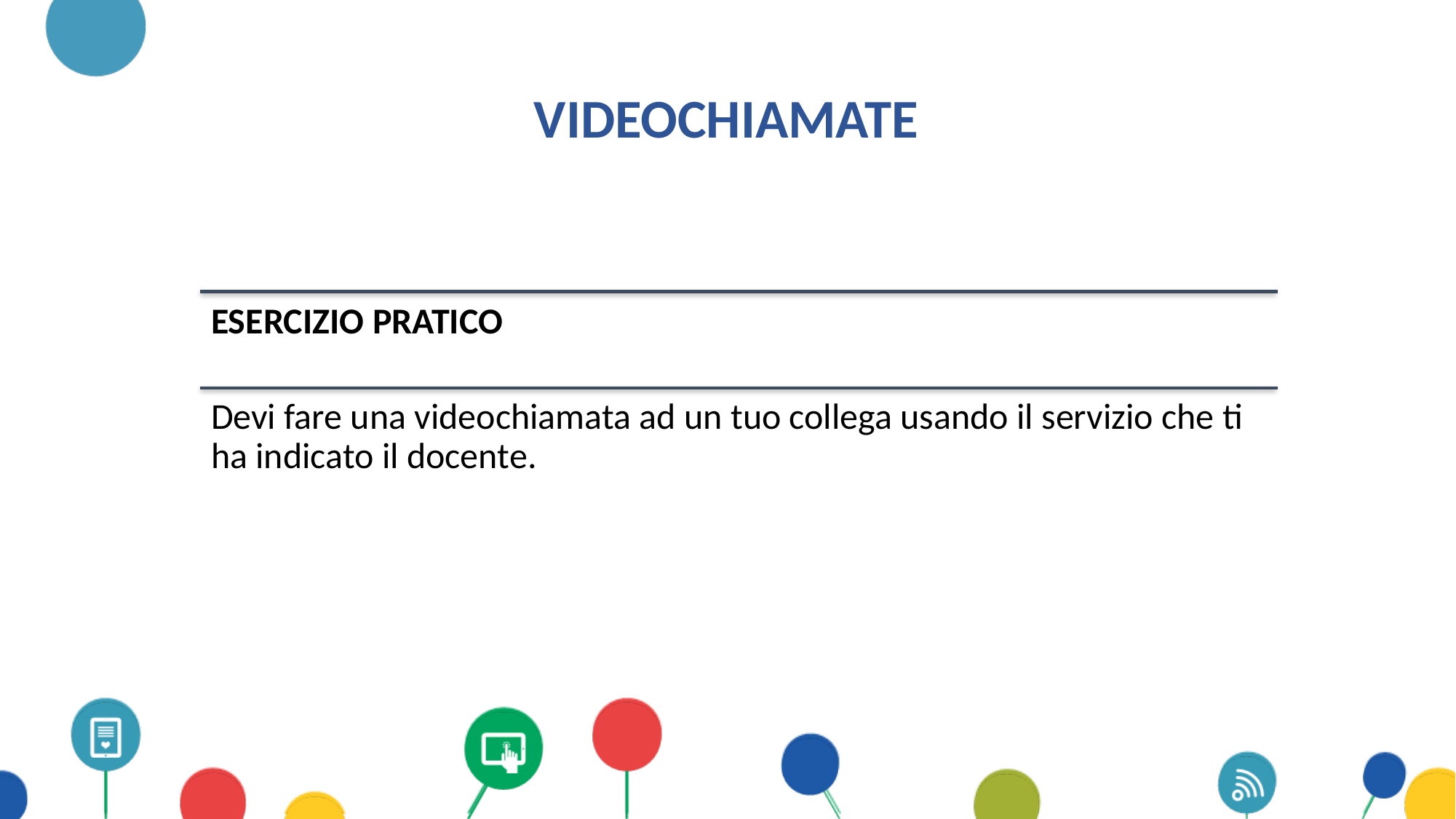

# Videochiamate

ESERCIZIO PRATICO

Devi fare una videochiamata ad un tuo collega usando il servizio che ti ha indicato il docente.